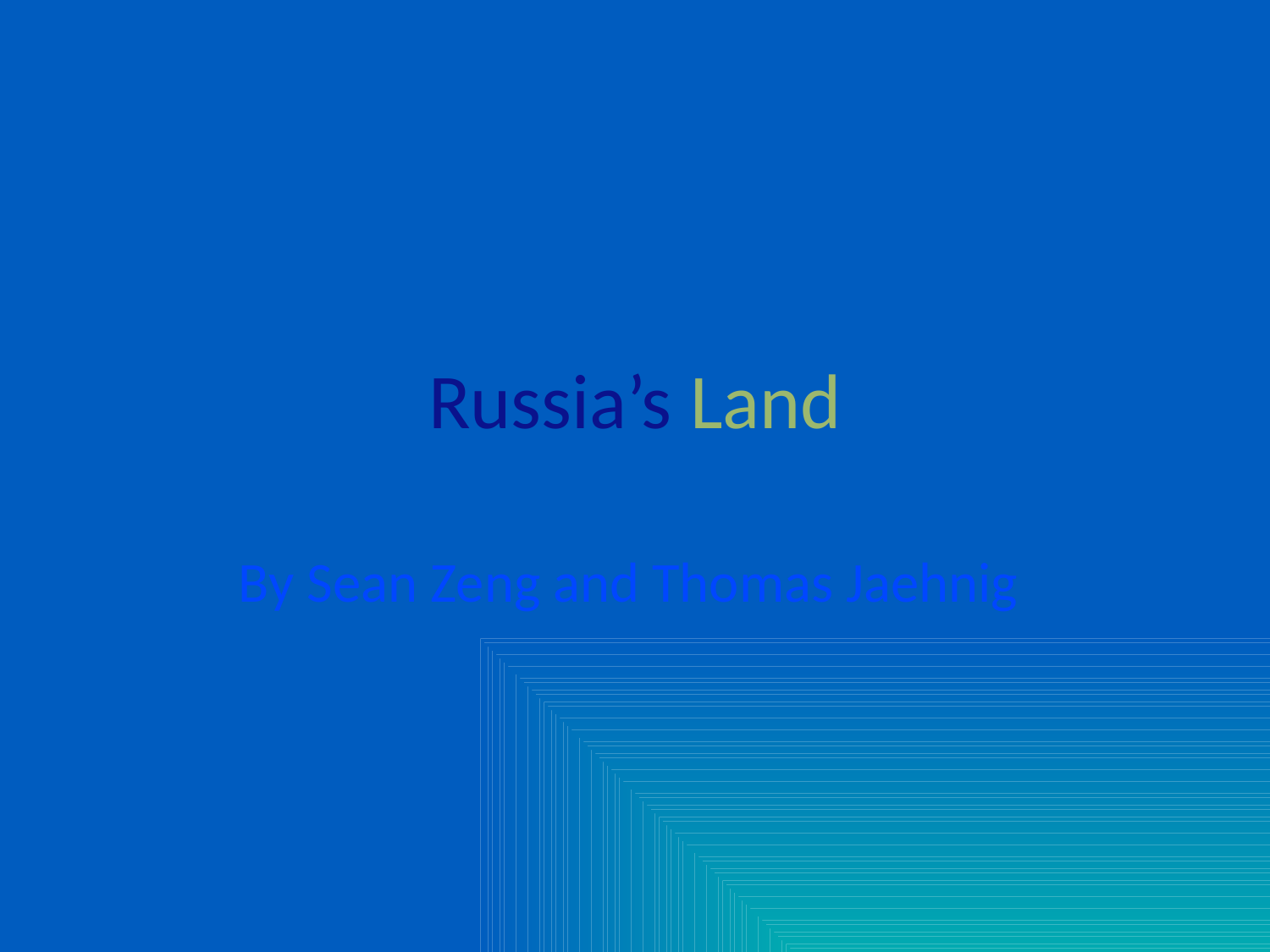

# Russia’s Land
By Sean Zeng and Thomas Jaehnig